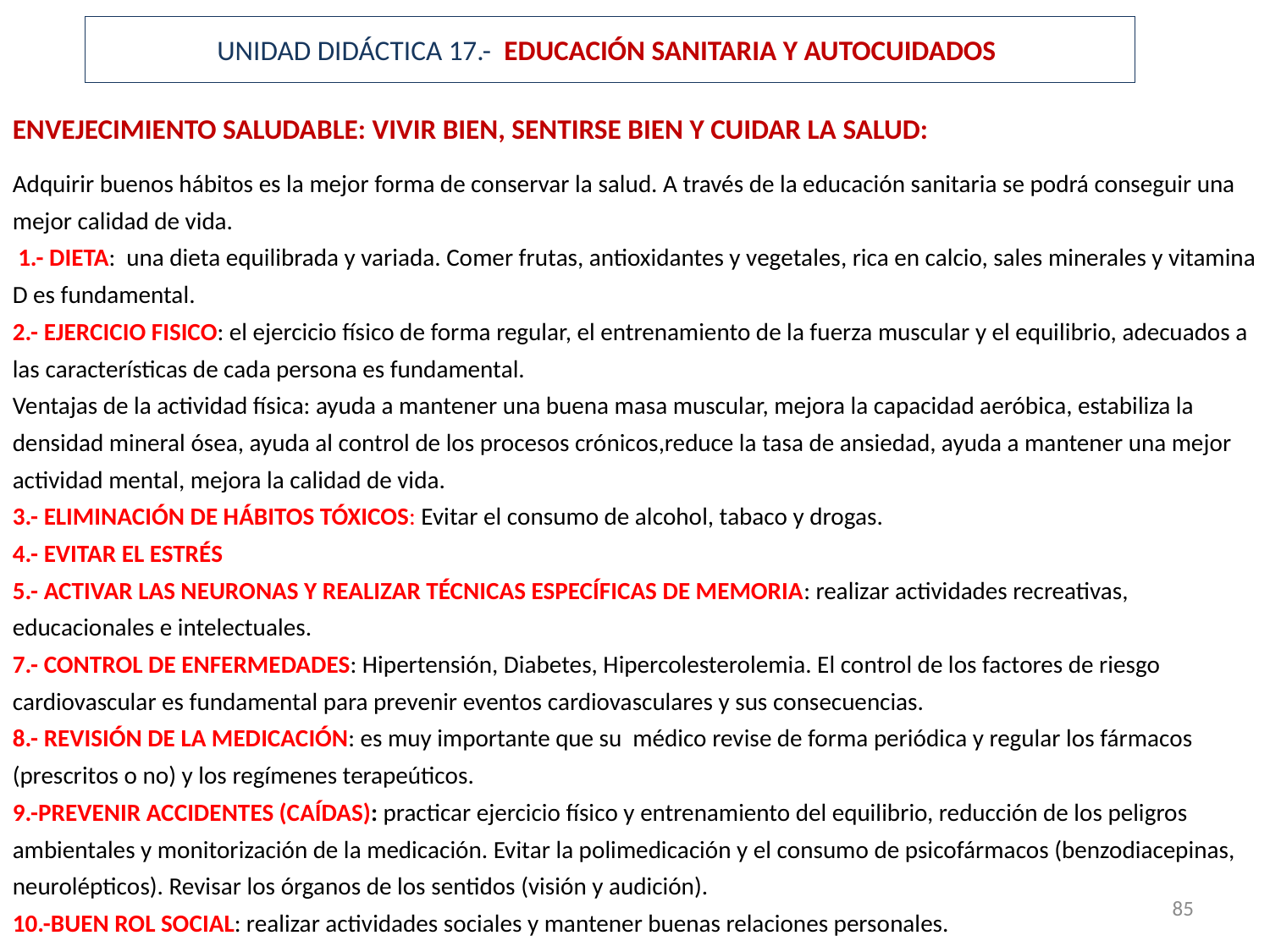

# UNIDAD DIDÁCTICA 17.-  EDUCACIÓN SANITARIA Y AUTOCUIDADOS
ENVEJECIMIENTO SALUDABLE: VIVIR BIEN, SENTIRSE BIEN Y CUIDAR LA SALUD:

Adquirir buenos hábitos es la mejor forma de conservar la salud. A través de la educación sanitaria se podrá conseguir una mejor calidad de vida.
 1.- DIETA:  una dieta equilibrada y variada. Comer frutas, antioxidantes y vegetales, rica en calcio, sales minerales y vitamina D es fundamental.
2.- EJERCICIO FISICO: el ejercicio físico de forma regular, el entrenamiento de la fuerza muscular y el equilibrio, adecuados a las características de cada persona es fundamental.
Ventajas de la actividad física: ayuda a mantener una buena masa muscular, mejora la capacidad aeróbica, estabiliza la densidad mineral ósea, ayuda al control de los procesos crónicos,reduce la tasa de ansiedad, ayuda a mantener una mejor actividad mental, mejora la calidad de vida.
3.- ELIMINACIÓN DE HÁBITOS TÓXICOS: Evitar el consumo de alcohol, tabaco y drogas.
4.- EVITAR EL ESTRÉS
5.- ACTIVAR LAS NEURONAS Y REALIZAR TÉCNICAS ESPECÍFICAS DE MEMORIA: realizar actividades recreativas, educacionales e intelectuales.
7.- CONTROL DE ENFERMEDADES: Hipertensión, Diabetes, Hipercolesterolemia. El control de los factores de riesgo cardiovascular es fundamental para prevenir eventos cardiovasculares y sus consecuencias.
8.- REVISIÓN DE LA MEDICACIÓN: es muy importante que su  médico revise de forma periódica y regular los fármacos (prescritos o no) y los regímenes terapeúticos.
9.-PREVENIR ACCIDENTES (CAÍDAS): practicar ejercicio físico y entrenamiento del equilibrio, reducción de los peligros ambientales y monitorización de la medicación. Evitar la polimedicación y el consumo de psicofármacos (benzodiacepinas, neurolépticos). Revisar los órganos de los sentidos (visión y audición).
10.-BUEN ROL SOCIAL: realizar actividades sociales y mantener buenas relaciones personales.
85